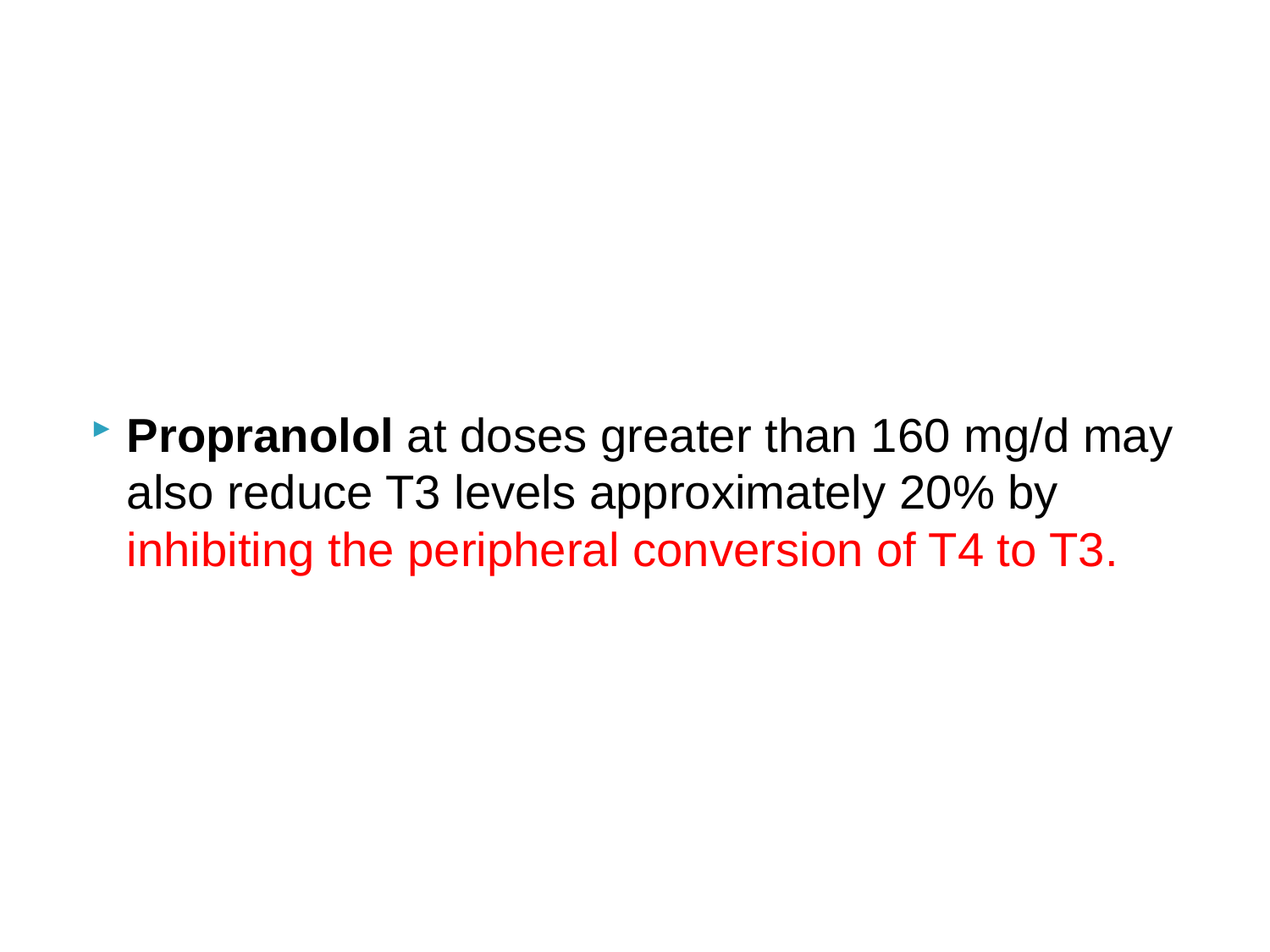

#

Propranolol at doses greater than 160 mg/d may also reduce T3 levels approximately 20% by inhibiting the peripheral conversion of T4 to T3.